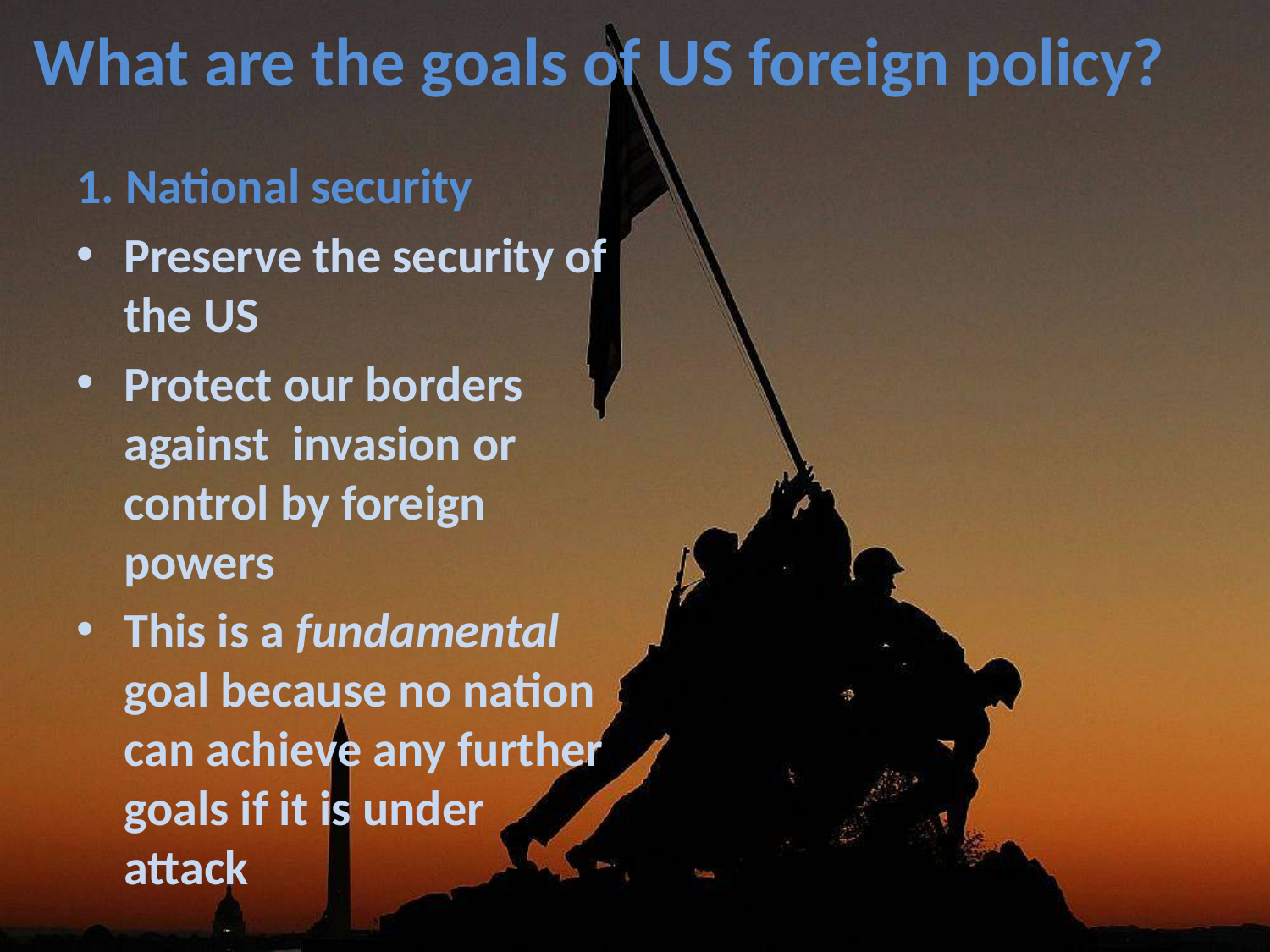

# What are the goals of US foreign policy?
1. National security
Preserve the security of the US
Protect our borders against  invasion or control by foreign powers
This is a fundamental goal because no nation can achieve any further goals if it is under attack